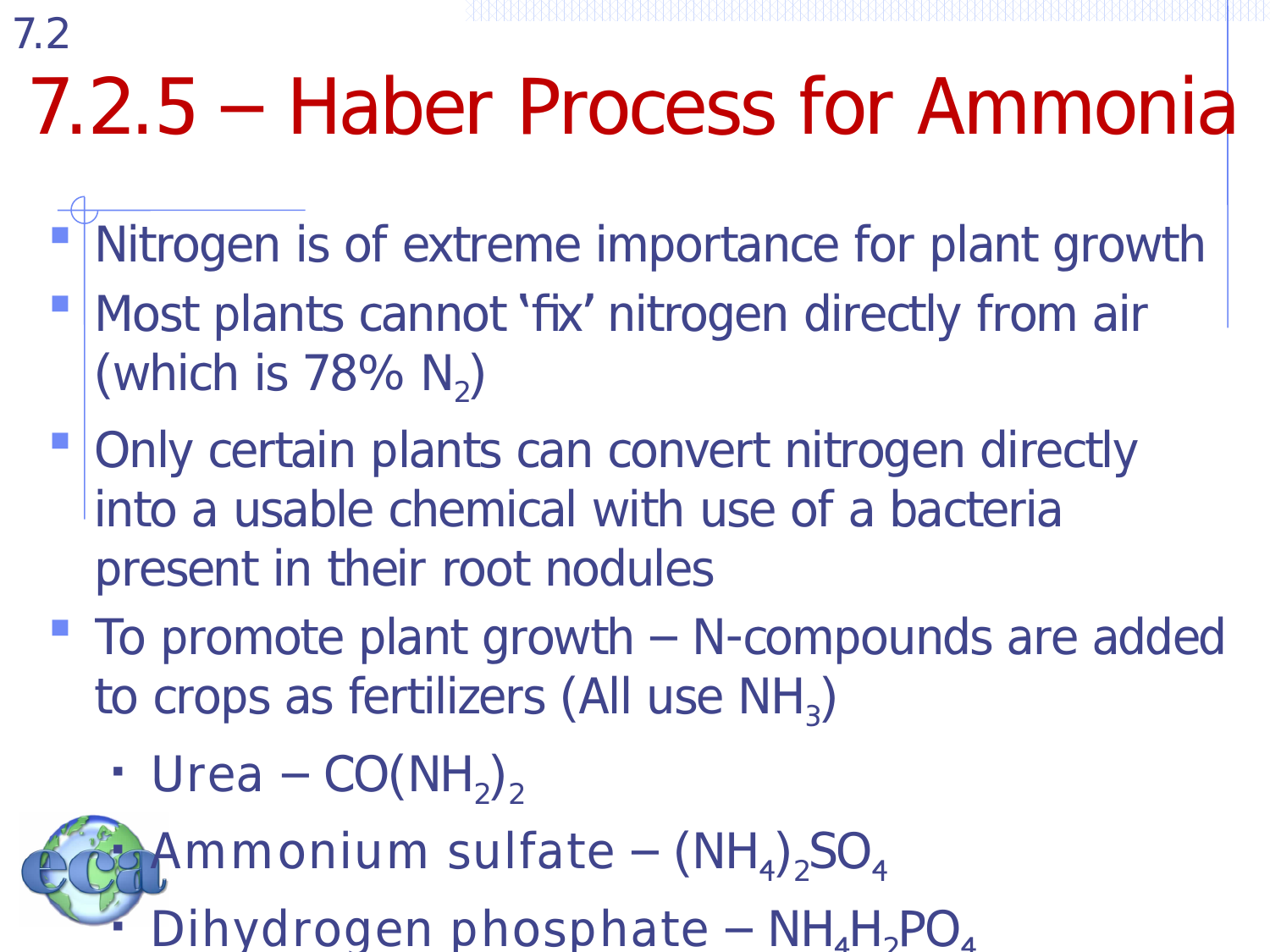

# 7.2.5 – Haber Process for Ammonia
Nitrogen is of extreme importance for plant growth
Most plants cannot ‘fix’ nitrogen directly from air (which is 78% N2)
Only certain plants can convert nitrogen directly into a usable chemical with use of a bacteria present in their root nodules
To promote plant growth – N-compounds are added to crops as fertilizers (All use NH3)
Urea – CO(NH2)2
Ammonium sulfate – (NH4)2SO4
Dihydrogen phosphate – NH4H2PO4